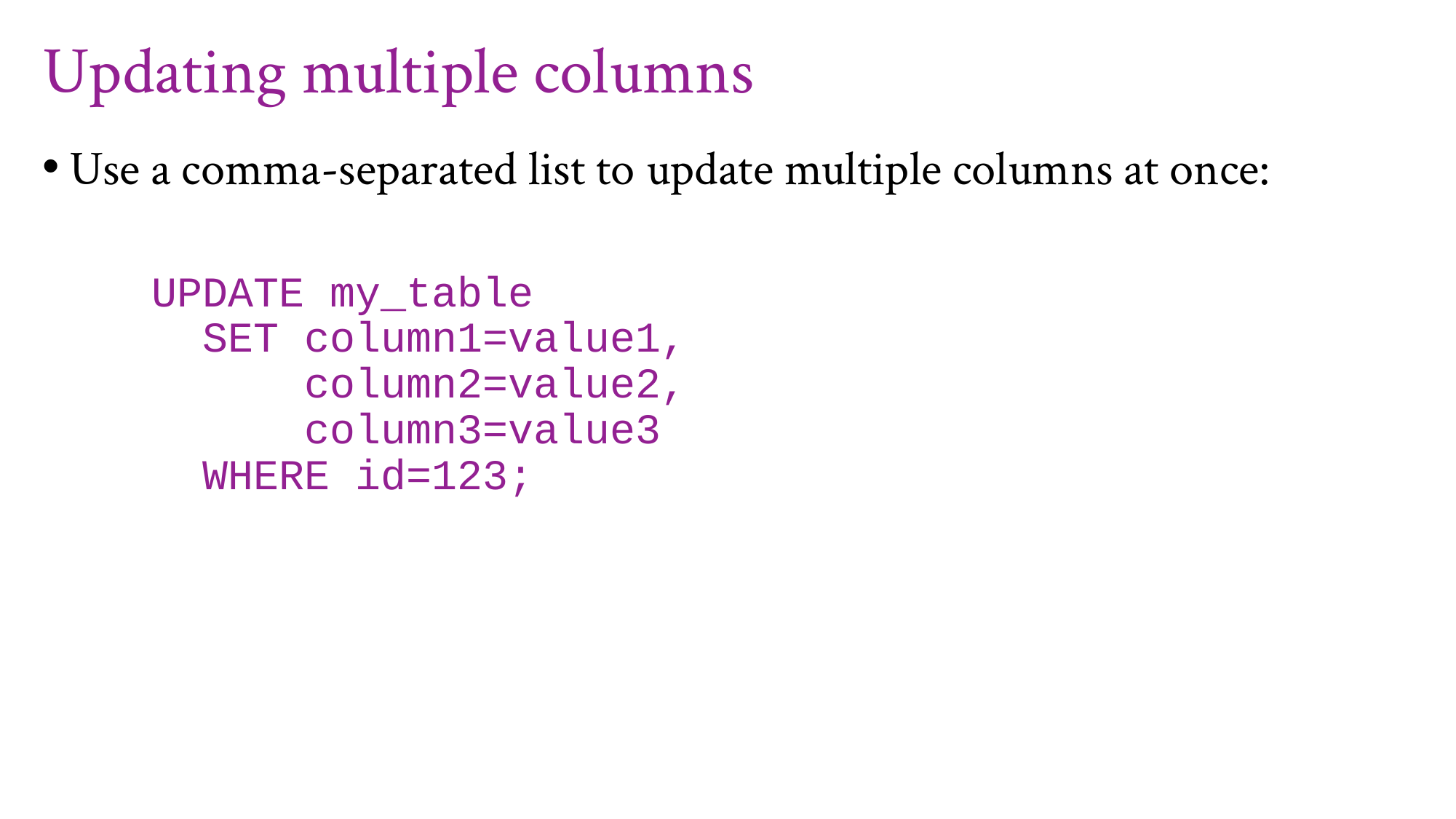

# Updating multiple columns
Use a comma-separated list to update multiple columns at once:

UPDATE my_table
  SET column1=value1,
      column2=value2,
      column3=value3
  WHERE id=123;